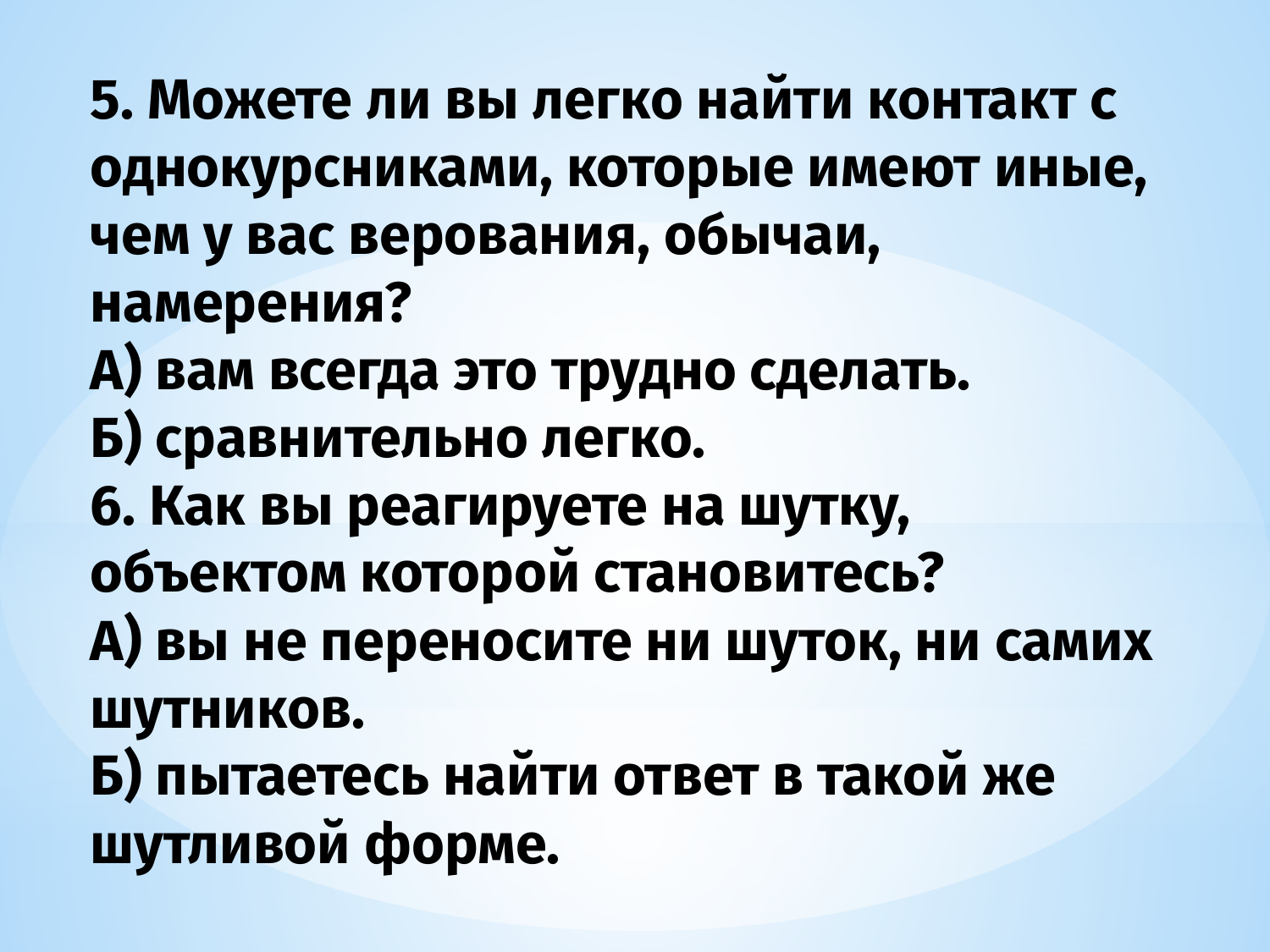

5. Можете ли вы легко найти контакт с однокурсниками, которые имеют иные, чем у вас верования, обычаи, намерения?
А) вам всегда это трудно сделать.
Б) сравнительно легко.
6. Как вы реагируете на шутку, объектом которой становитесь?
А) вы не переносите ни шуток, ни самих шутников.
Б) пытаетесь найти ответ в такой же шутливой форме.

#